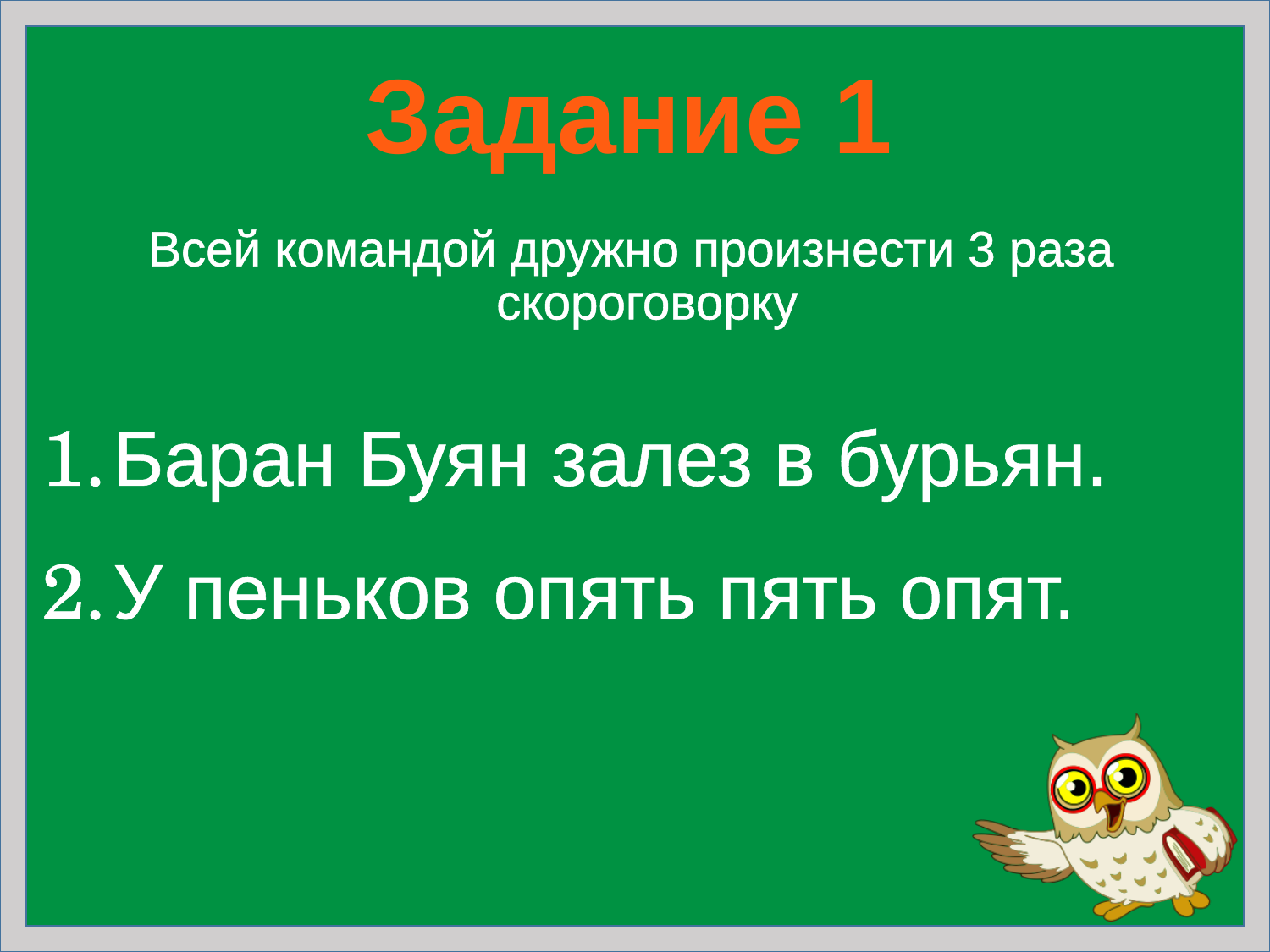

# Задание 1
Всей командой дружно произнести 3 раза скороговорку

Баран Буян залез в бурьян.
У пеньков опять пять опят.